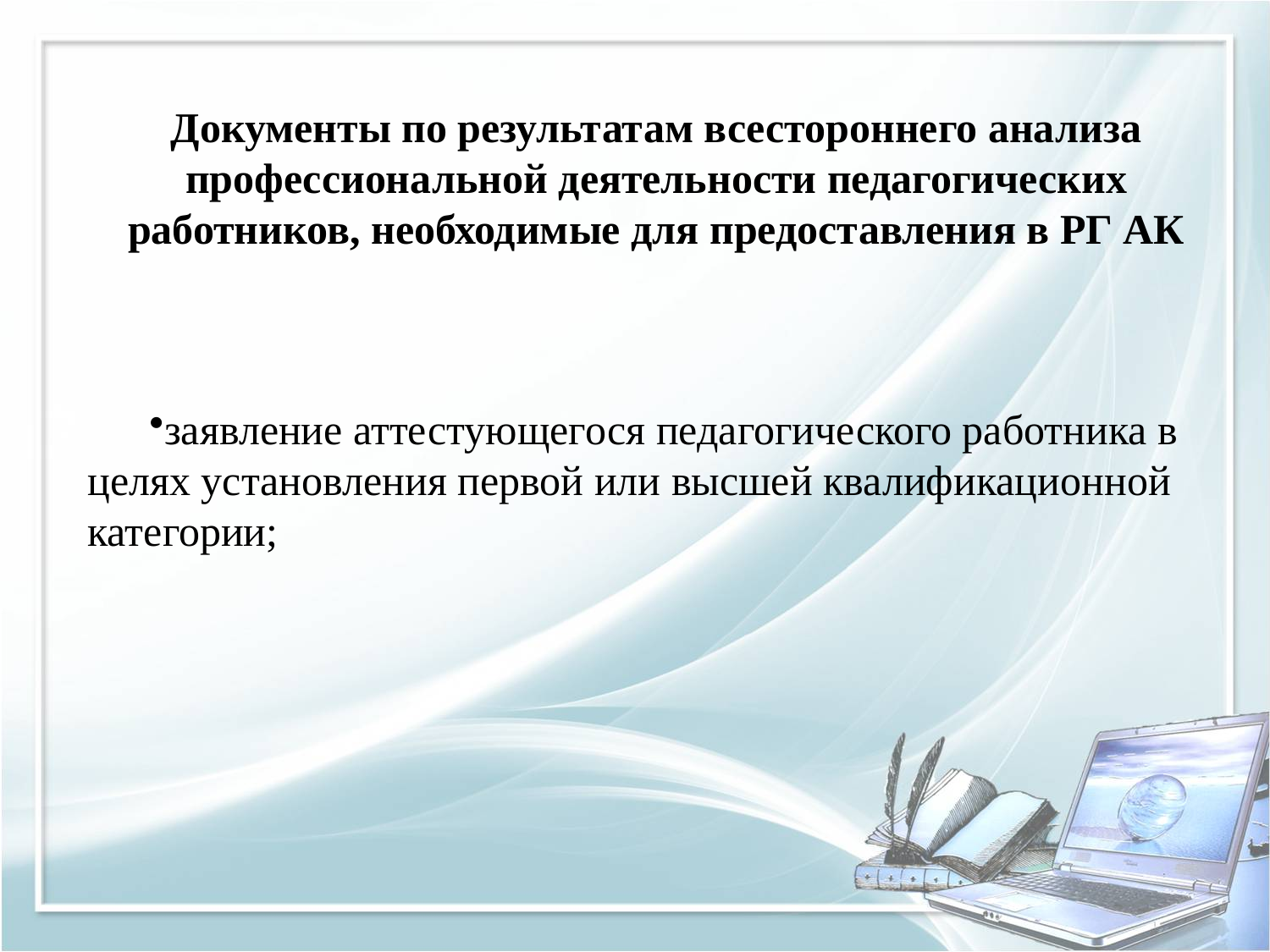

# Документы по результатам всестороннего анализа профессиональной деятельности педагогических работников, необходимые для предоставления в РГ АК
заявление аттестующегося педагогического работника в целях установления первой или высшей квалификационной категории;